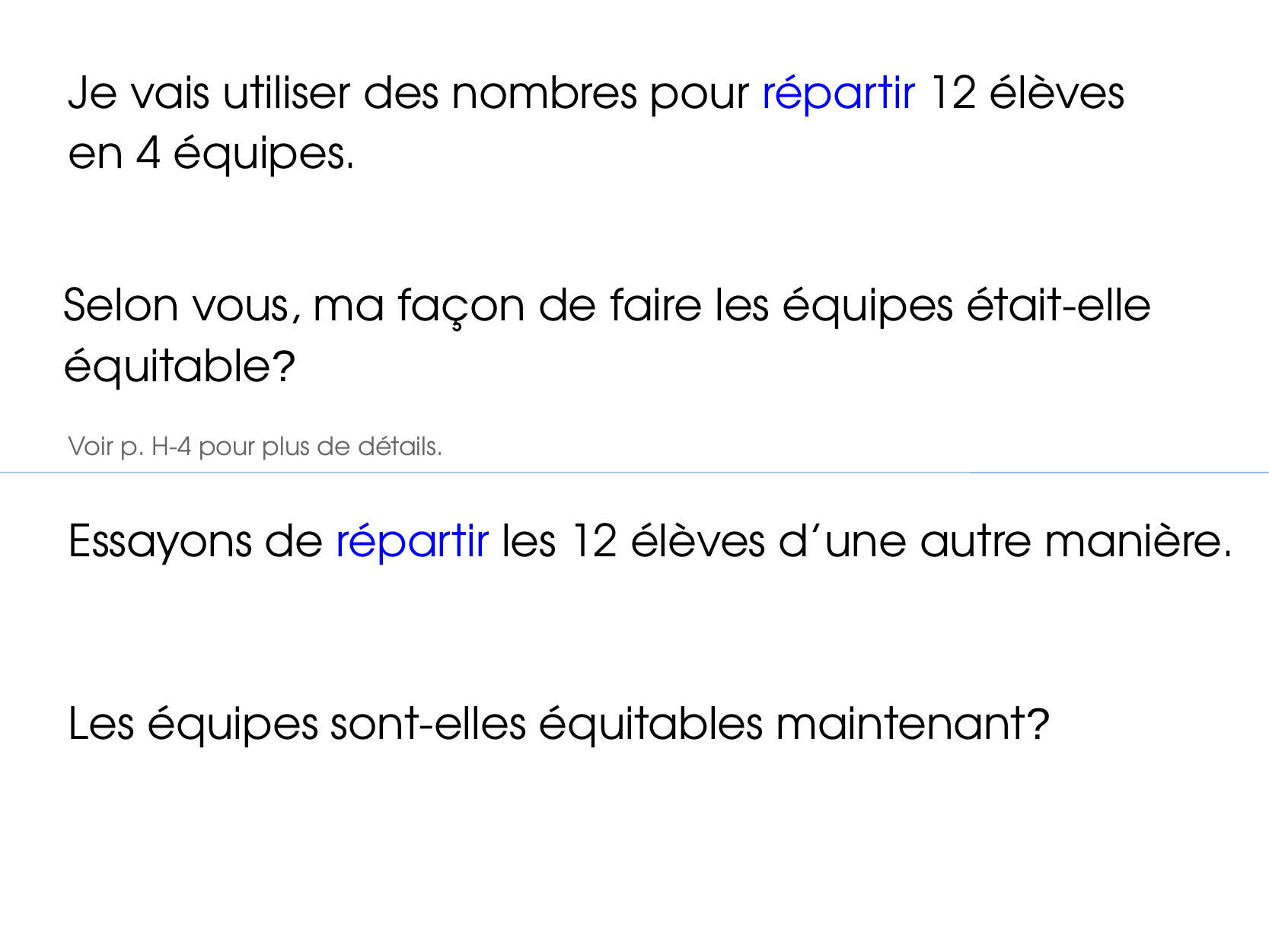

Je vais utiliser des nombres pour répartir 12 élèves en 4 équipes.
Selon vous, ma façon de faire les équipes était-elle équitable?
Voir p. H-4 pour plus de détails.
Essayons de répartir les 12 élèves d’une autre manière.
Les équipes sont-elles équitables maintenant?